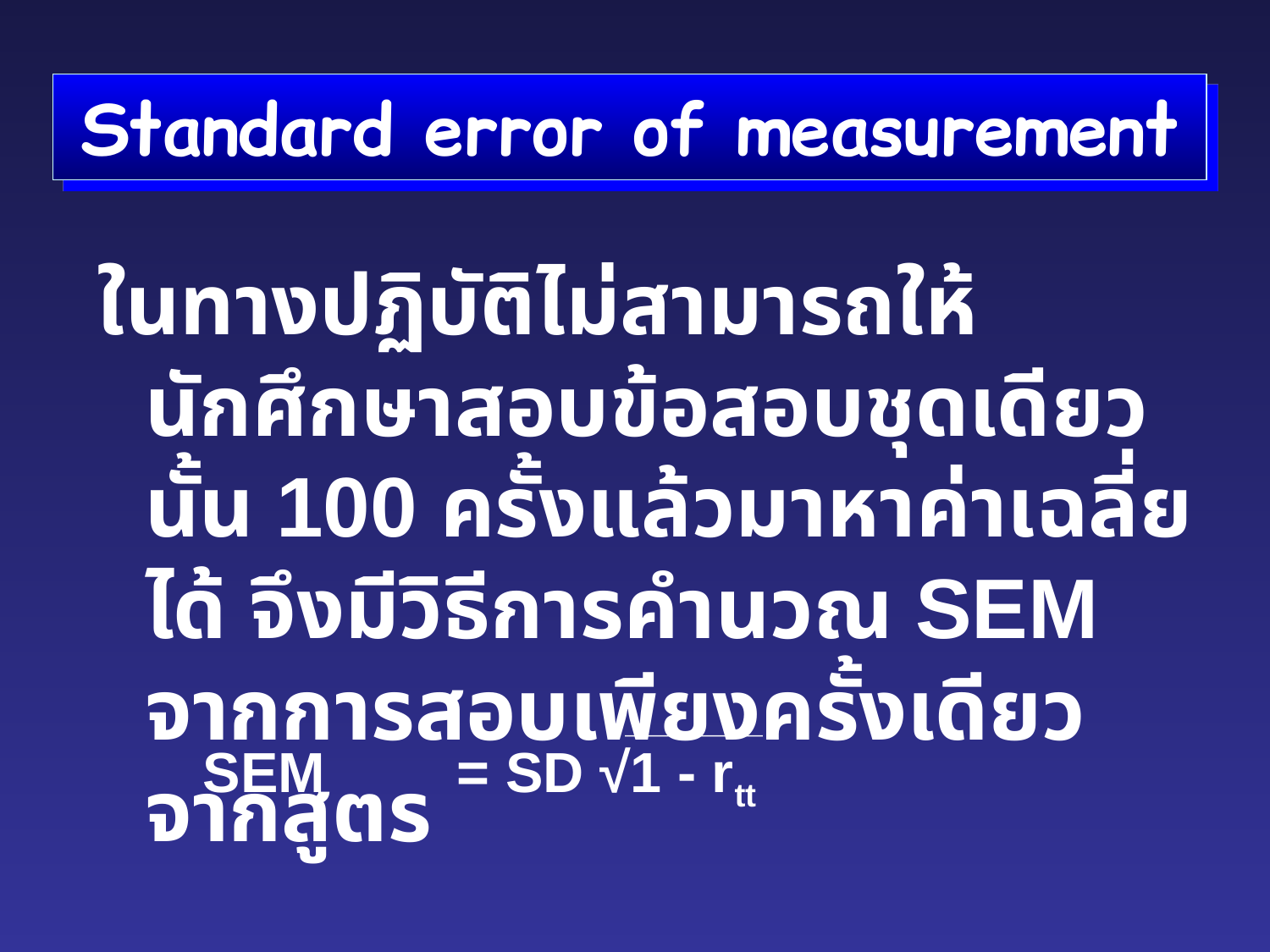

# Standard error of measurement
ในทางปฏิบัติไม่สามารถให้นักศึกษาสอบข้อสอบชุดเดียวนั้น 100 ครั้งแล้วมาหาค่าเฉลี่ยได้ จึงมีวิธีการคำนวณ SEM จากการสอบเพียงครั้งเดียว จากสูตร
SEM		= SD √1 - rtt